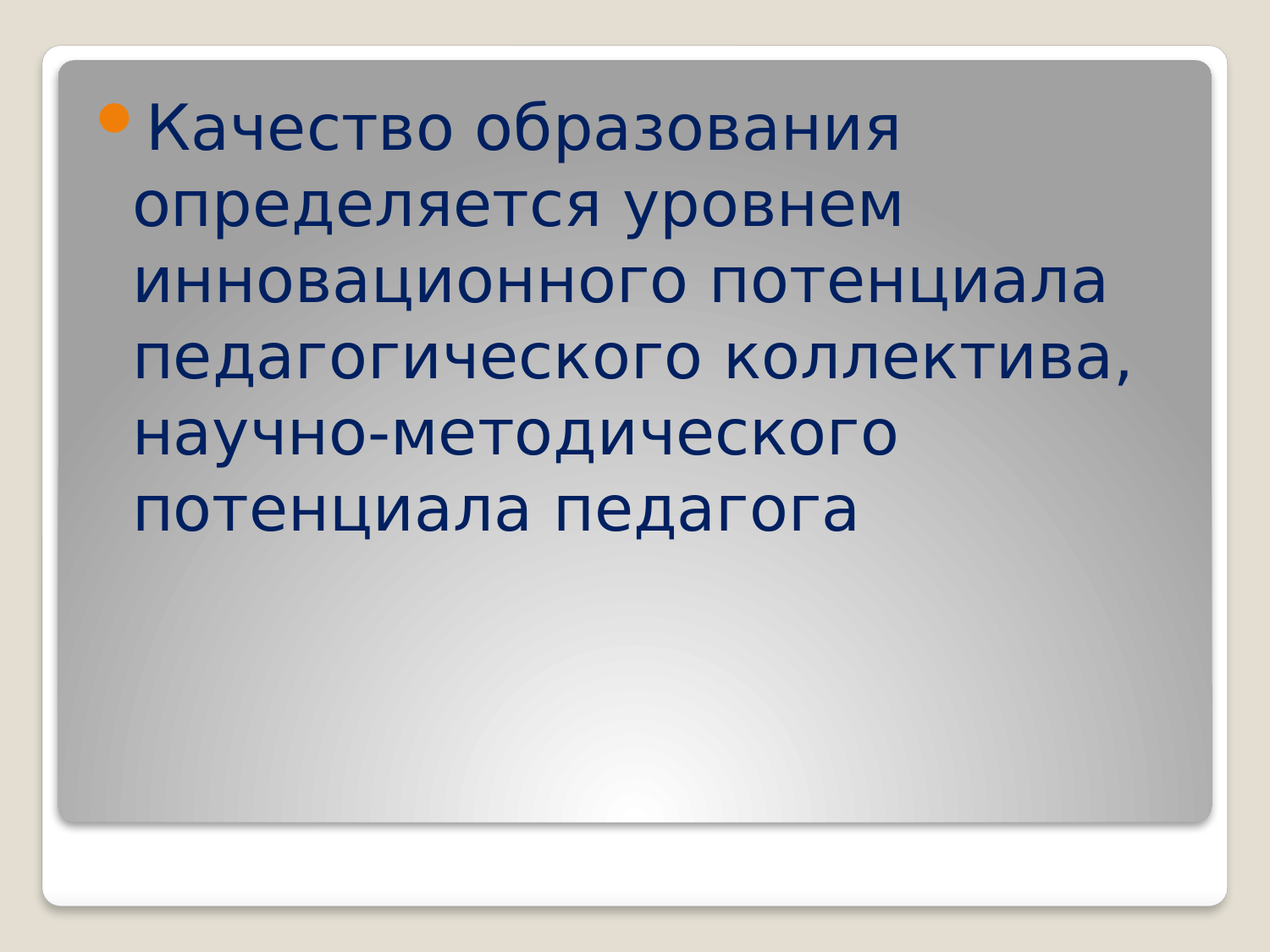

Качество образования определяется уровнем инновационного потенциала педагогического коллектива, научно-методического потенциала педагога
#